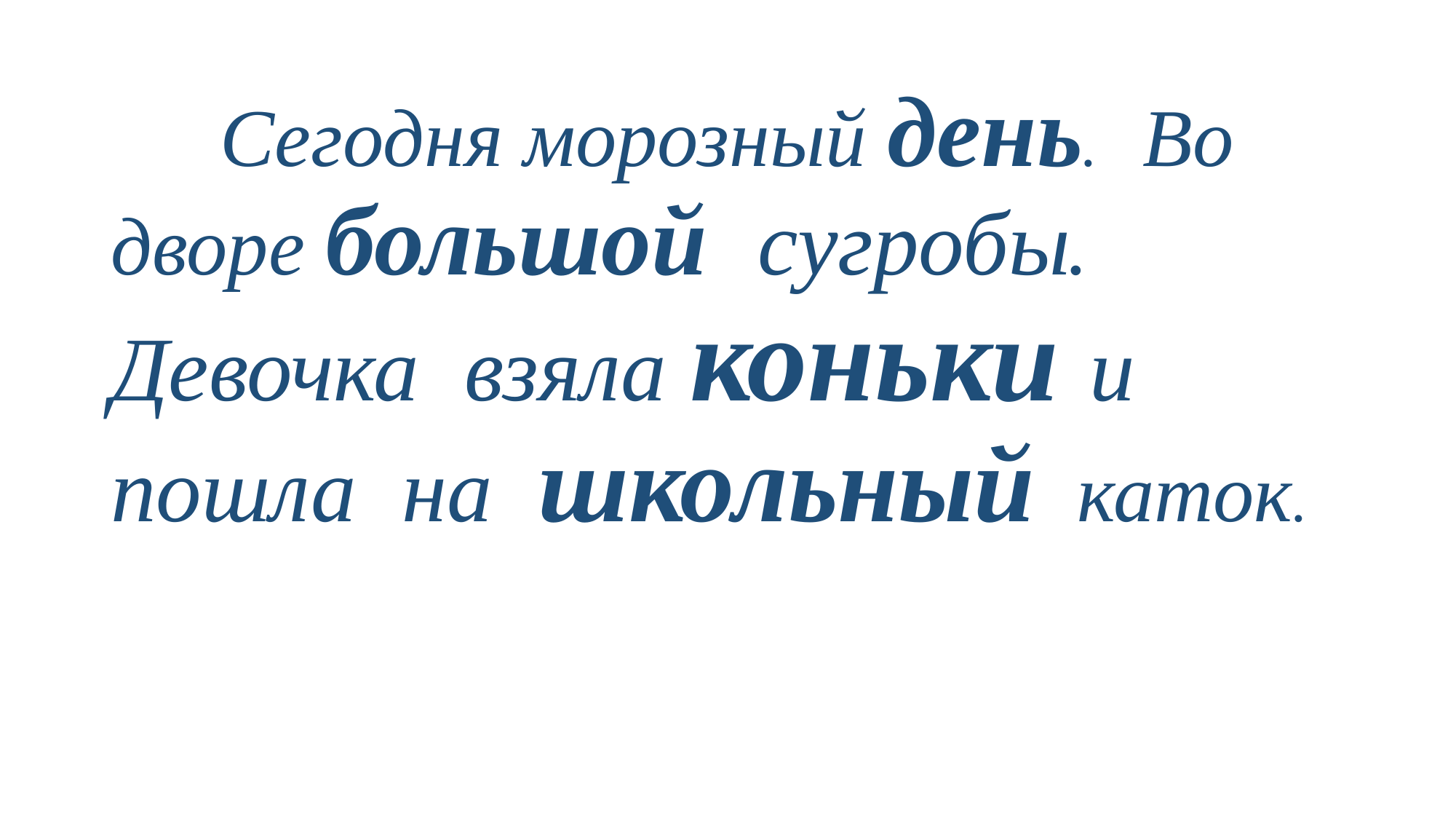

#
	Сегодня морозный день.   Во дворе большой  сугробы.  Девочка  взяла коньки  и  пошла  на  школьный  каток.